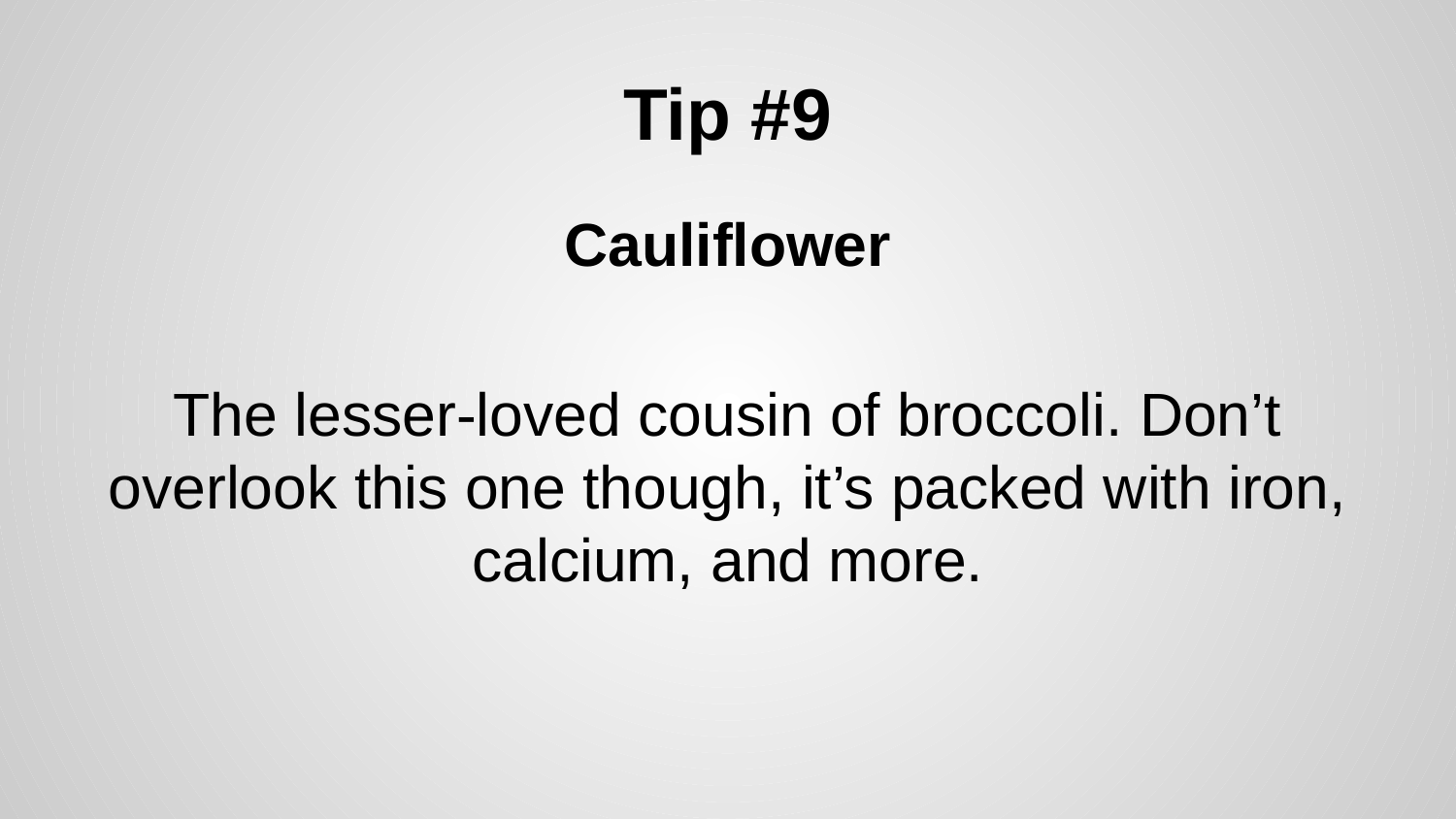

# Tip #9
Cauliflower

The lesser-loved cousin of broccoli. Don’t overlook this one though, it’s packed with iron, calcium, and more.

.